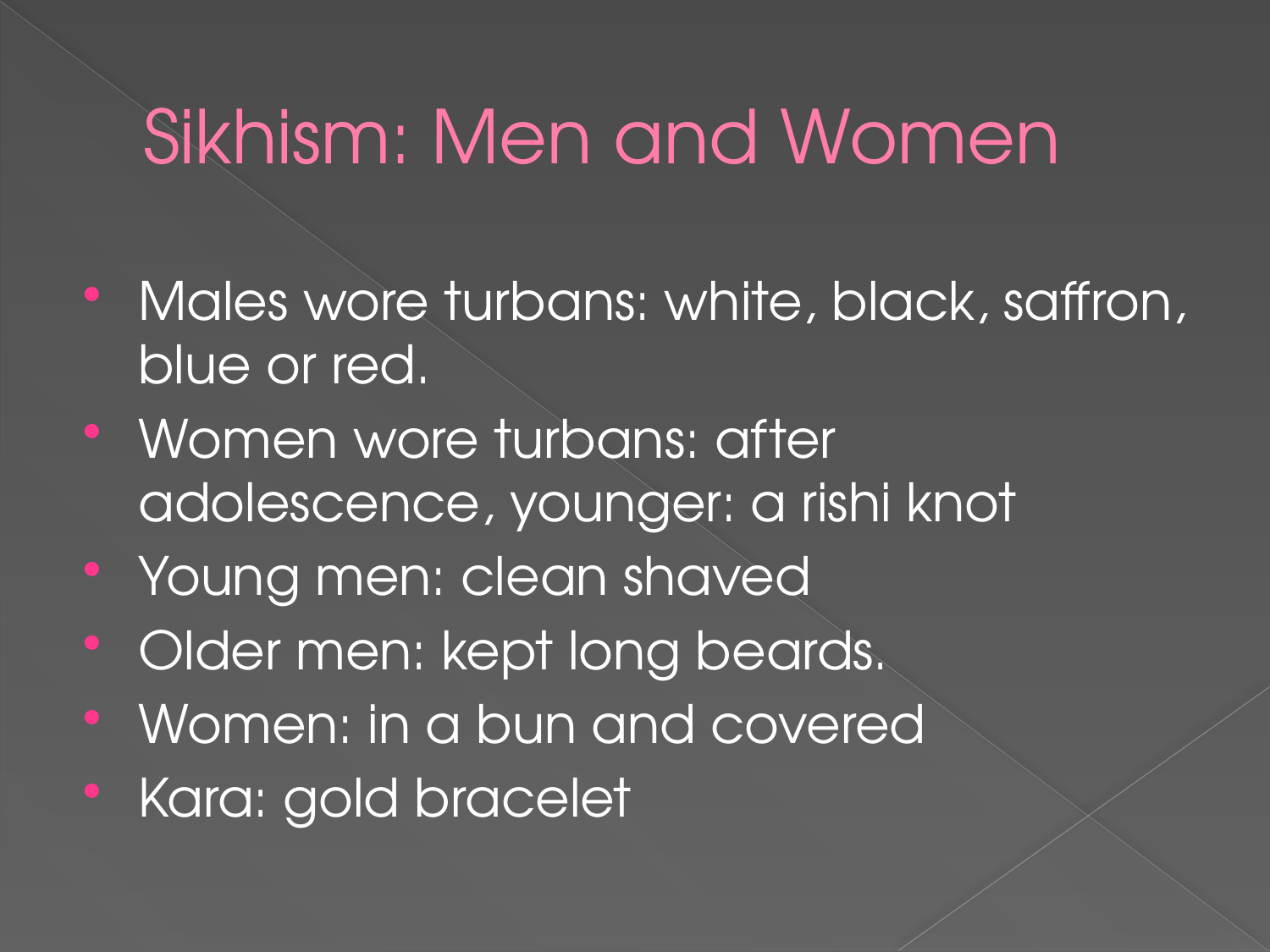

# Sikhism: Men and Women
Males wore turbans: white, black, saffron, blue or red.
Women wore turbans: after adolescence, younger: a rishi knot
Young men: clean shaved
Older men: kept long beards.
Women: in a bun and covered
Kara: gold bracelet